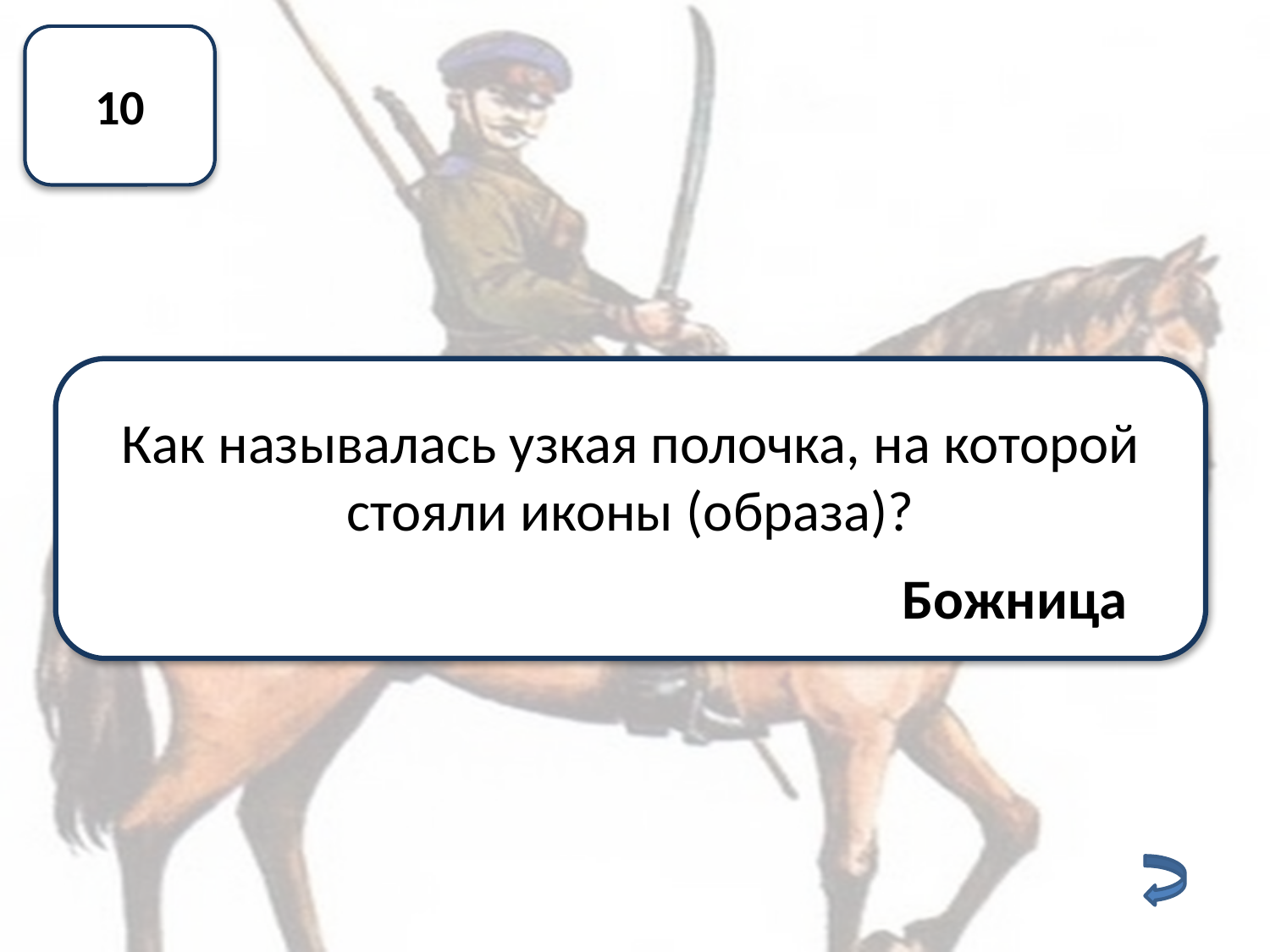

10
Как называлась узкая полочка, на которой стояли иконы (образа)?

Божница